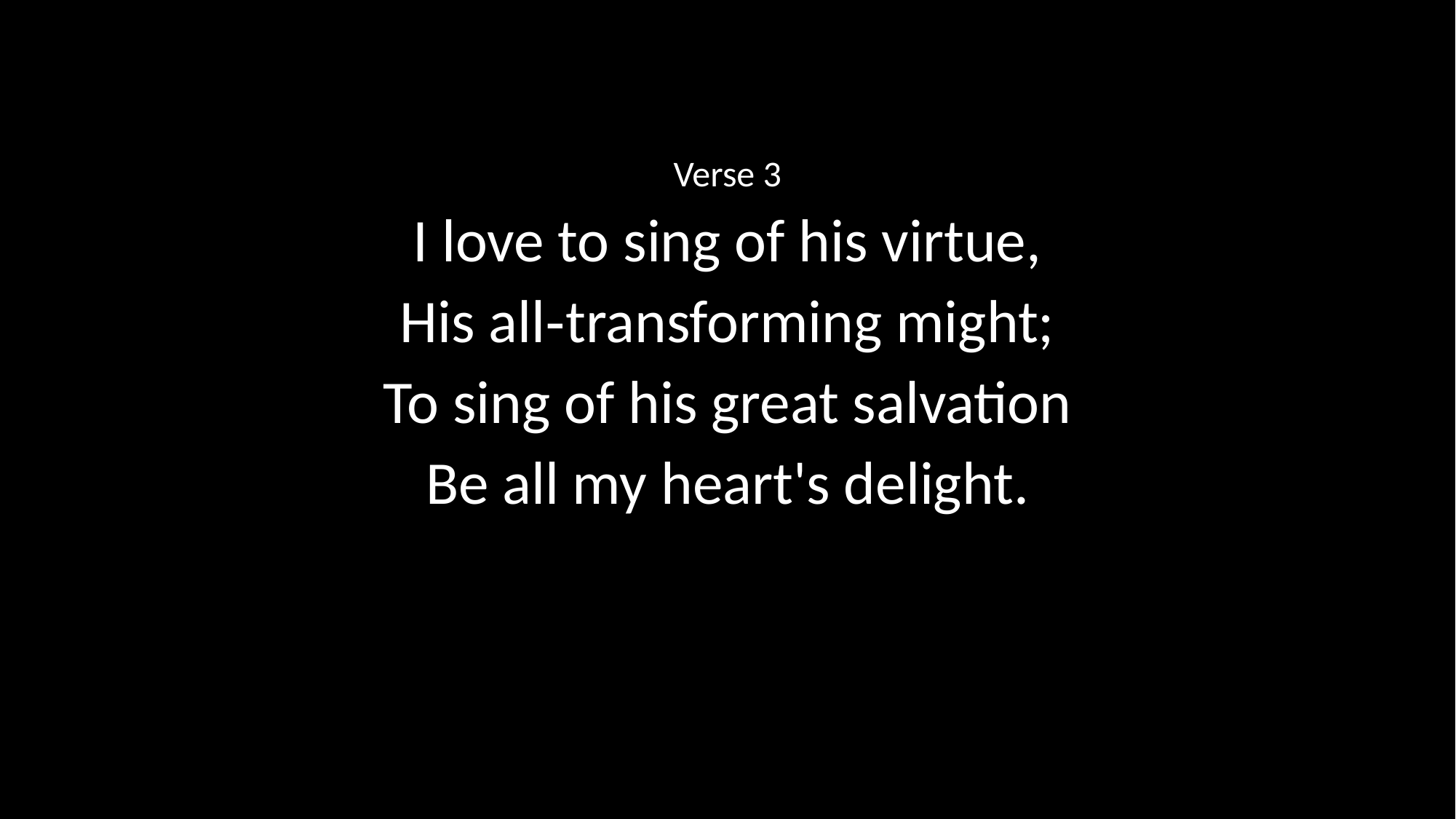

Verse 3
I love to sing of his virtue,
His all‑transforming might;
To sing of his great salvation
Be all my heart's delight.